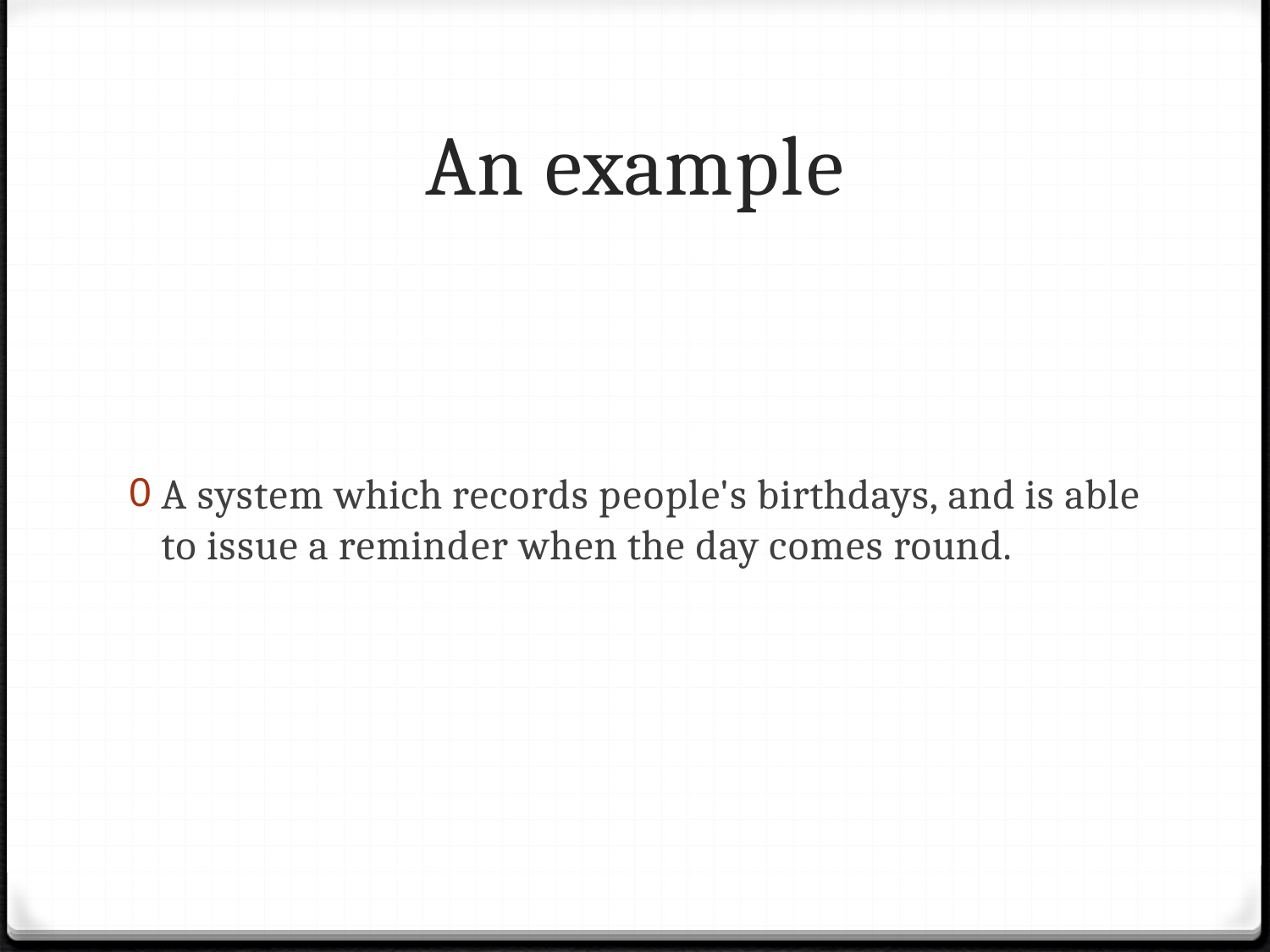

# An example

A system which records people's birthdays, and is able to issue a reminder when the day comes round.